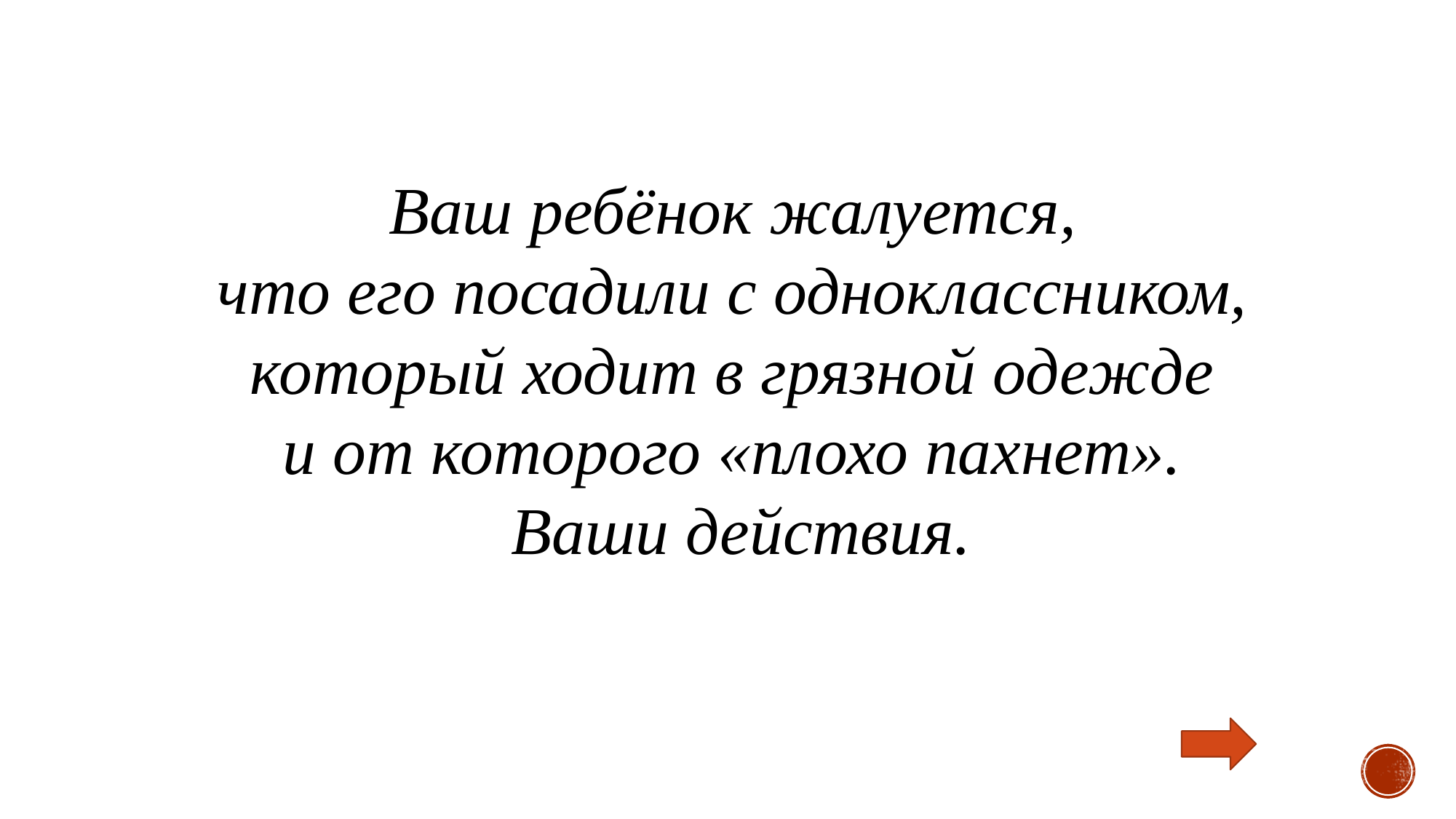

Ваш ребёнок жалуется,
что его посадили с одноклассником,
который ходит в грязной одежде
и от которого «плохо пахнет».
Ваши действия.